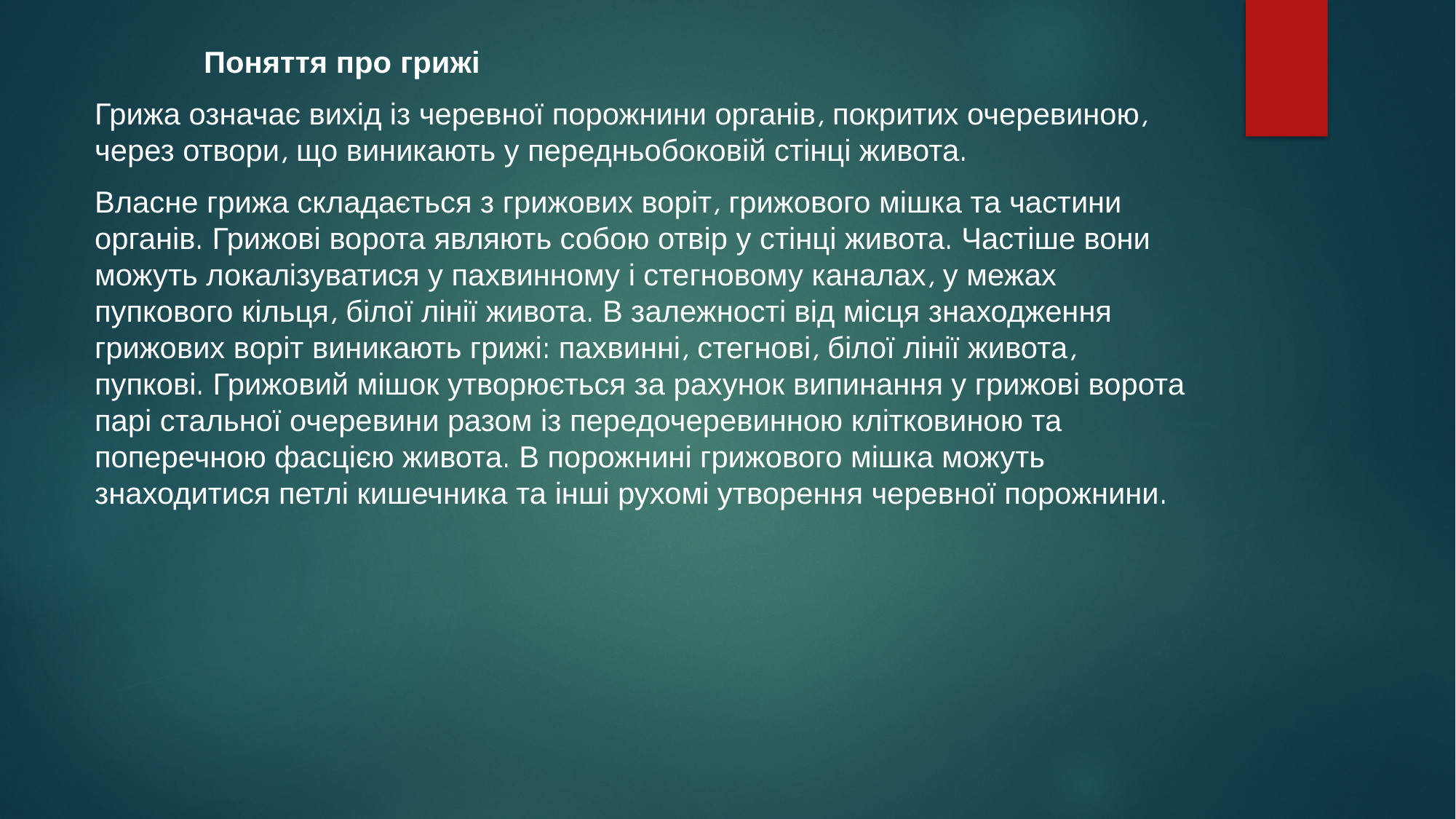

Поняття про грижі
Грижа означає вихід із черевної порожнини органів, покритих очеревиною, через отвори, що виникають у передньобоковій стінці живота.
Власне грижа складається з грижових воріт, грижового мішка та частини органів. Грижові ворота являють собою отвір у стінці живота. Частіше вони можуть локалізуватися у пахвинному і стегновому каналах, у межах пупкового кільця, білої лінії живота. В залежності від місця знаходження грижових воріт виникають грижі: пахвинні, стегнові, білої лінії живота, пупкові. Грижовий мішок утворюється за рахунок випинання у грижові ворота парі стальної очеревини разом із передочеревинною клітковиною та поперечною фасцією живота. В порожнині грижового мішка можуть знаходитися петлі кишечника та інші рухомі утворення черевної порожнини.